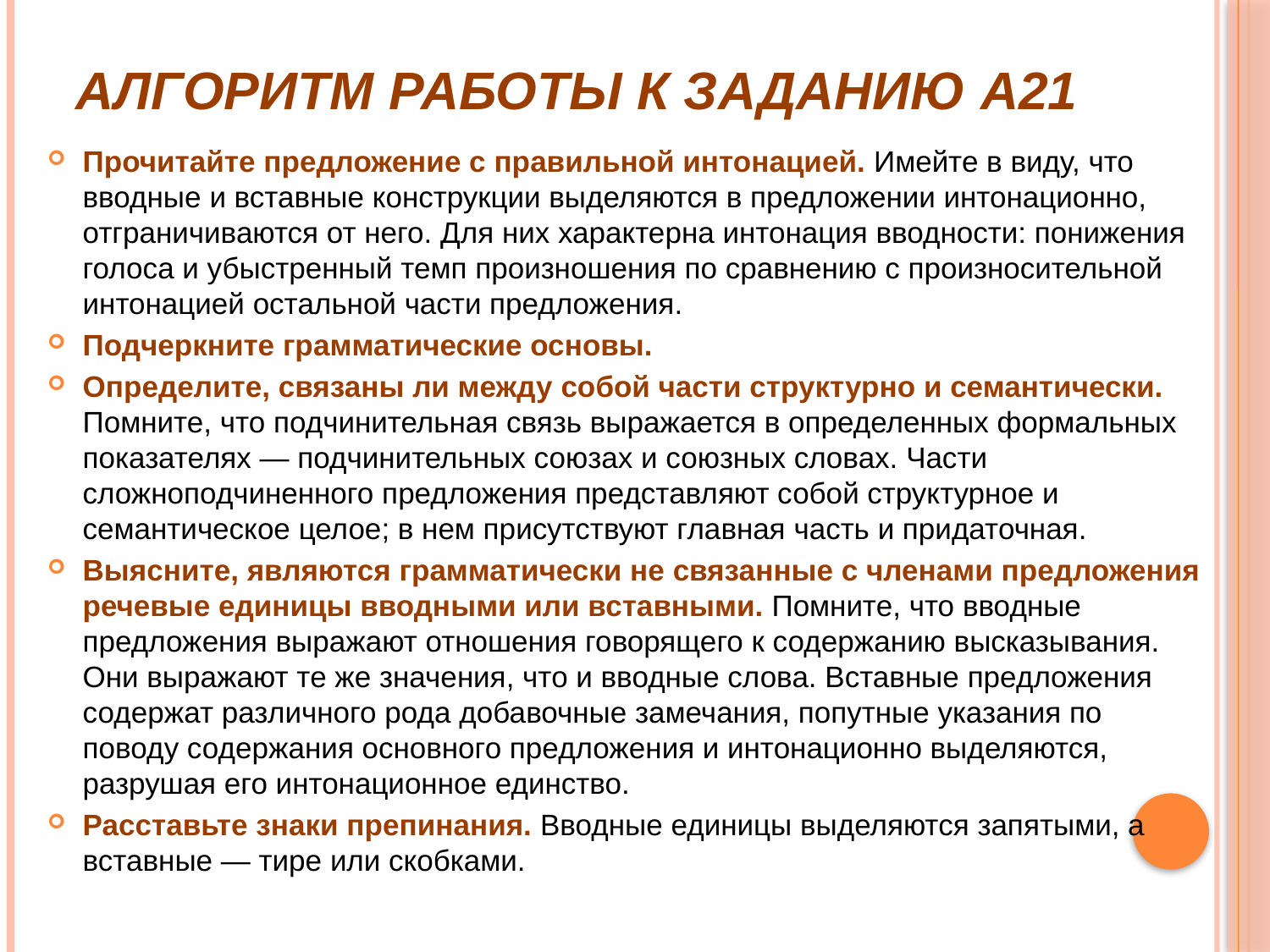

# Алгоритм работы к заданию А21
Прочитайте предложение с правильной интонацией. Имейте в виду, что вводные и вставные конструкции выделяются в предложении интонационно, отграничиваются от него. Для них характерна интонация вводности: понижения голоса и убыстренный темп произношения по сравнению с произносительной интонацией остальной части предложения.
Подчеркните грамматические основы.
Определите, связаны ли между собой части структурно и семантически. Помните, что подчинительная связь выражается в определенных формальных показателях — подчинительных союзах и союзных словах. Части сложноподчиненного предложения представляют собой структурное и семантическое целое; в нем присутствуют главная часть и придаточная.
Выясните, являются грамматически не связанные с членами предложения речевые единицы вводными или вставными. Помните, что вводные предложения выражают отношения говорящего к содержанию высказывания. Они выражают те же значения, что и вводные слова. Вставные предложения содержат различного рода добавочные замечания, попутные указания по поводу содержания основного предложения и интонационно выделяются, разрушая его интонационное единство.
Расставьте знаки препинания. Вводные единицы выделяются запятыми, а вставные — тире или скобками.